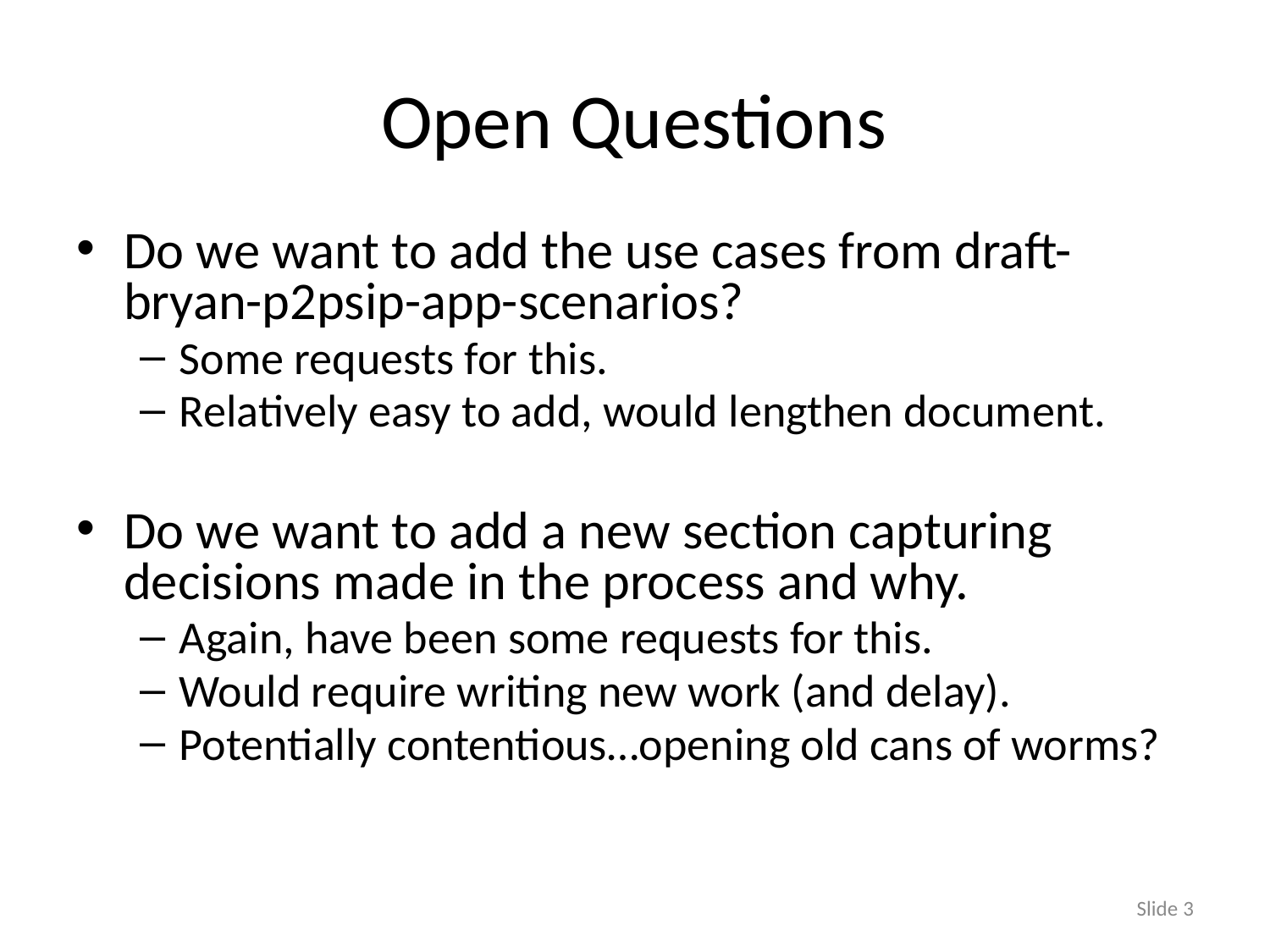

# Open Questions
Do we want to add the use cases from draft-bryan-p2psip-app-scenarios?
Some requests for this.
Relatively easy to add, would lengthen document.

Do we want to add a new section capturing decisions made in the process and why.
Again, have been some requests for this.
Would require writing new work (and delay).
Potentially contentious…opening old cans of worms?
3